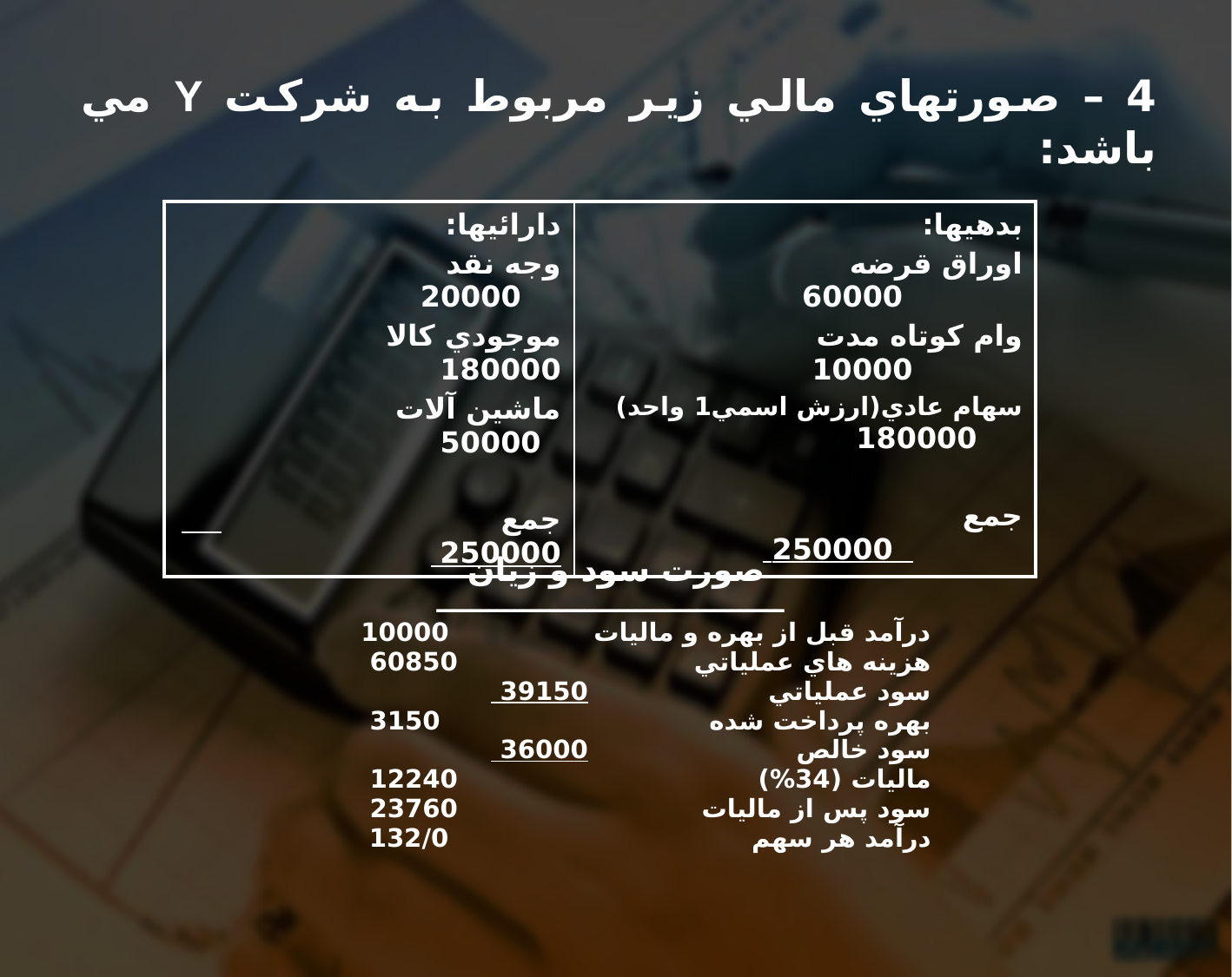

# 4 – صورتهاي مالي زير مربوط به شركت Y مي باشد:
| دارائيها: وجه نقد 20000 موجودي كالا 180000 ماشين آلات 50000 جمع 250000 | بدهيها: اوراق قرضه 60000 وام كوتاه مدت 10000 سهام عادي(ارزش اسمي1 واحد) 180000 جمع 250000 |
| --- | --- |
صورت سود و زيان
ــــــــــــــــــــــــــــــــــــــــ
درآمد قبل از بهره و ماليات 		10000
هزينه هاي عملياتي 	 		60850
سود عملياتي 			39150
بهره پرداخت شده 			3150
سود خالص 			36000
ماليات (34%) 			12240
سود پس از ماليات 			23760
درآمد هر سهم 			132/0